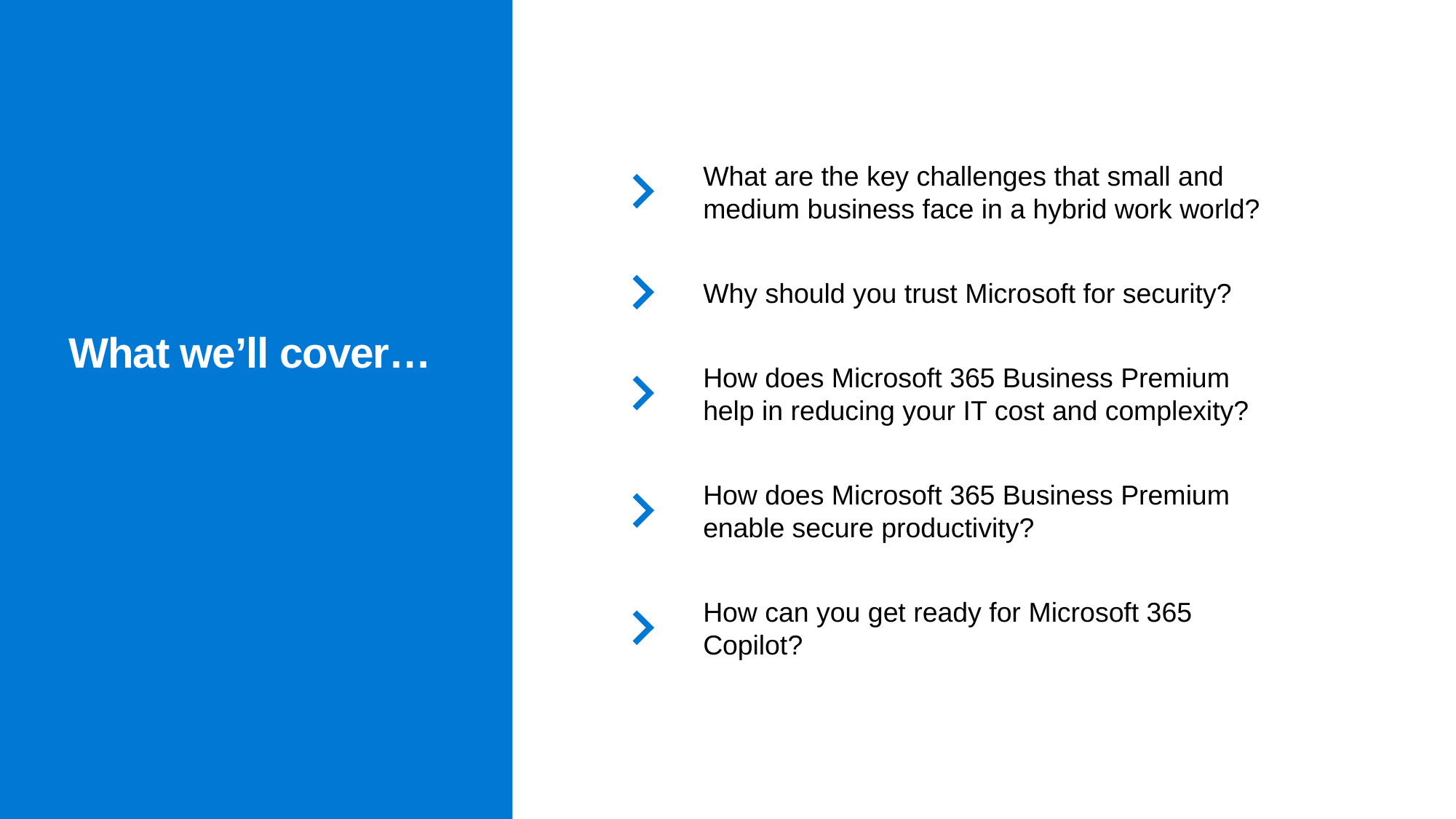

What are the key challenges that small and
medium business face in a hybrid work world?

	Why should you trust Microsoft for security?
# What we’ll cover…

	How does Microsoft 365 Business Premium help in reducing your IT cost and complexity?​

	How does Microsoft 365 Business Premium enable secure productivity?

	How can you get ready for Microsoft 365 Copilot?